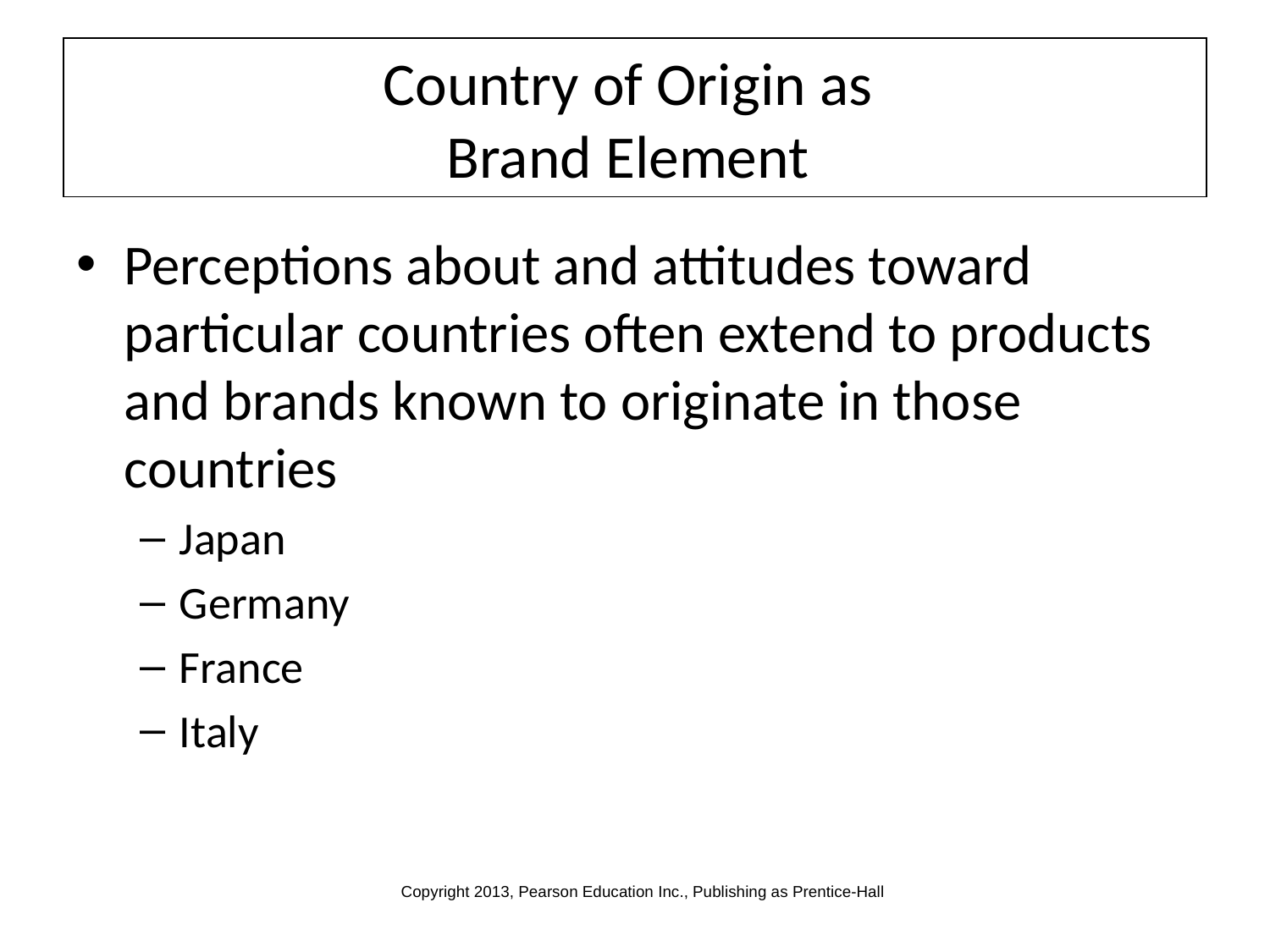

# Country of Origin as Brand Element
Perceptions about and attitudes toward particular countries often extend to products and brands known to originate in those countries
Japan
Germany
France
Italy

Copyright 2013, Pearson Education Inc., Publishing as Prentice-Hall